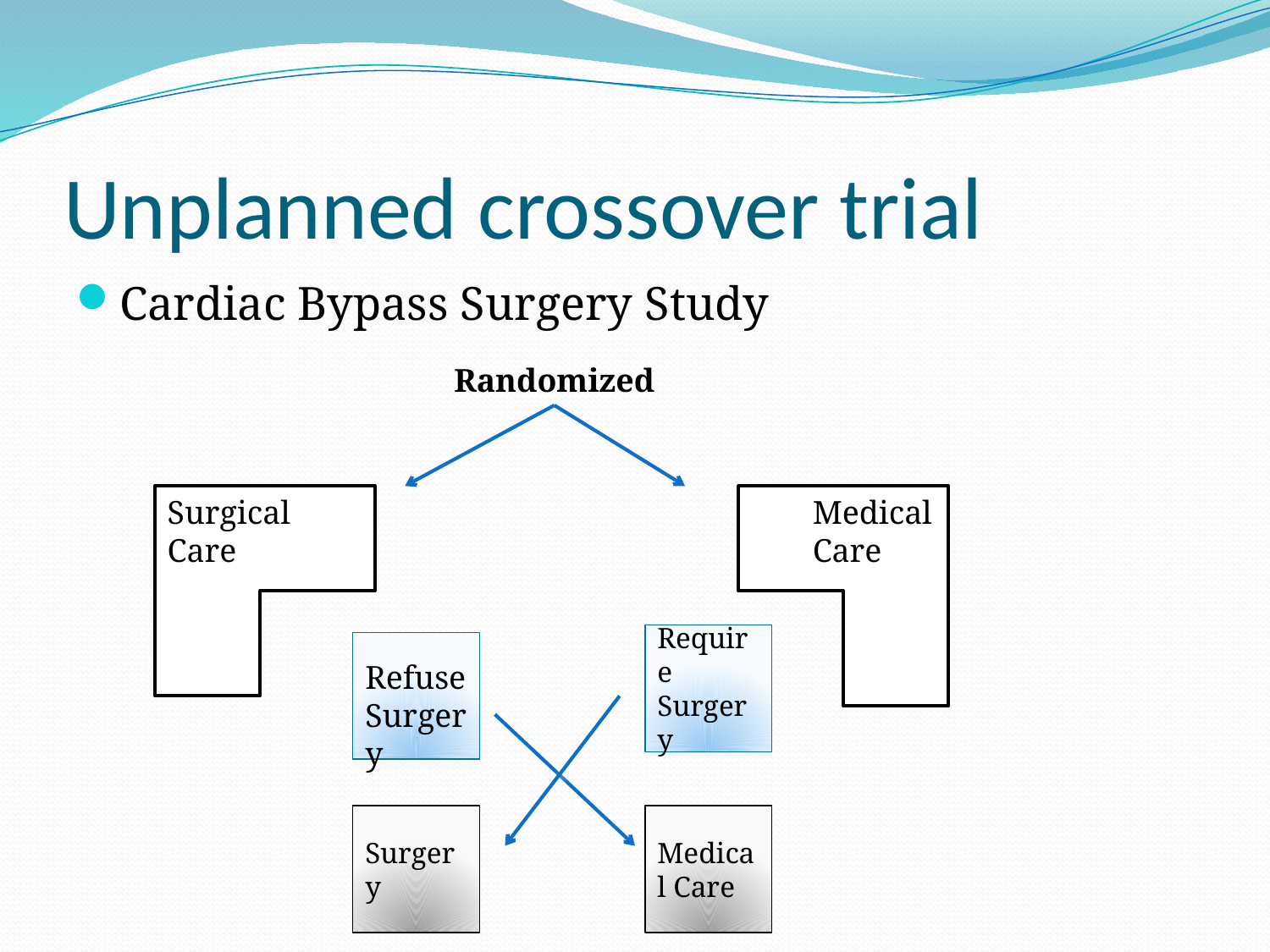

# Unplanned crossover trial
Cardiac Bypass Surgery Study
Randomized

Surgical Care

Medical
Care
Require
Surgery

Refuse
Surgery
Surgery
Medical Care